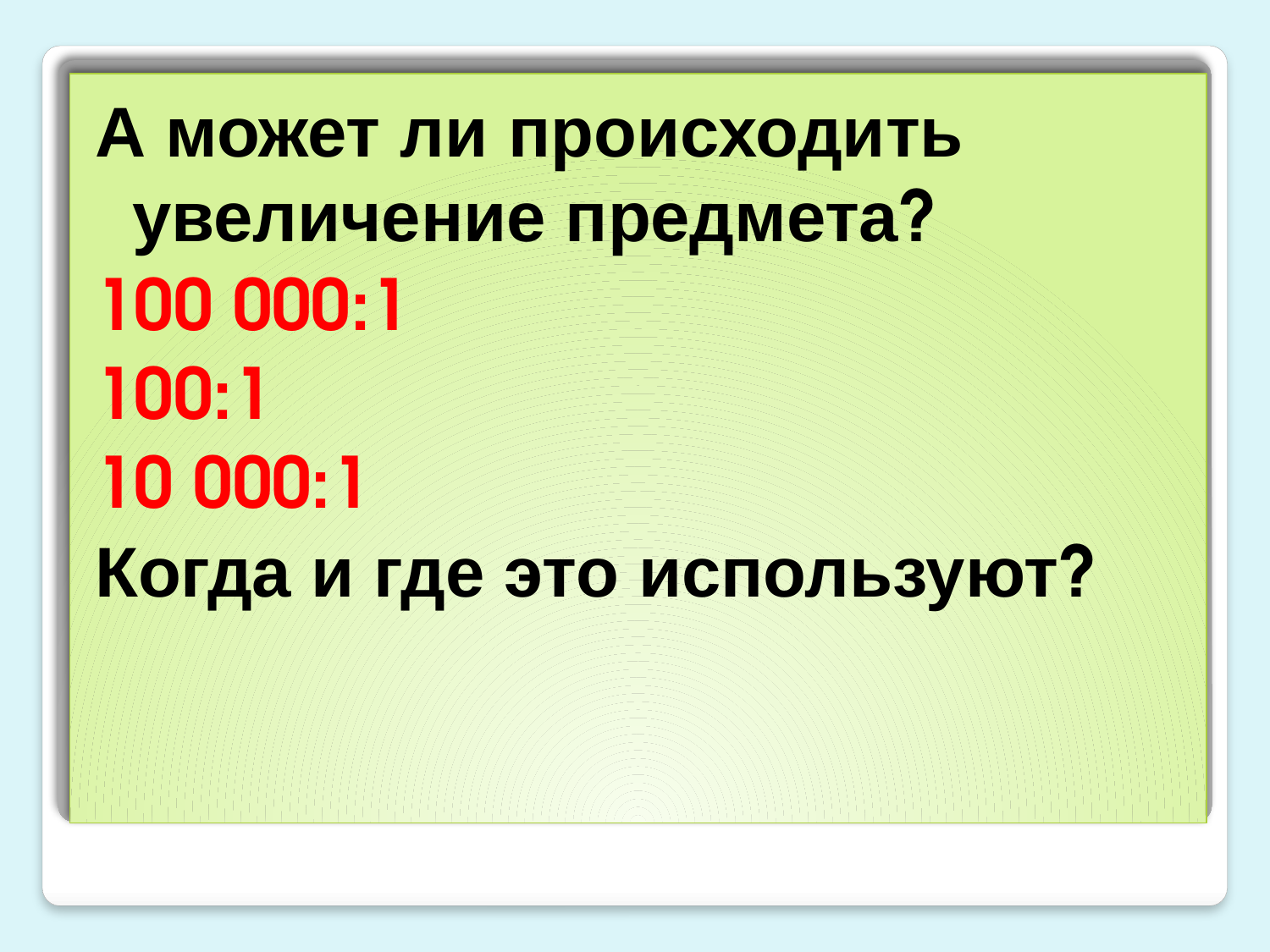

А может ли происходить увеличение предмета?
100 000:1
100:1
10 000:1
Когда и где это используют?
#